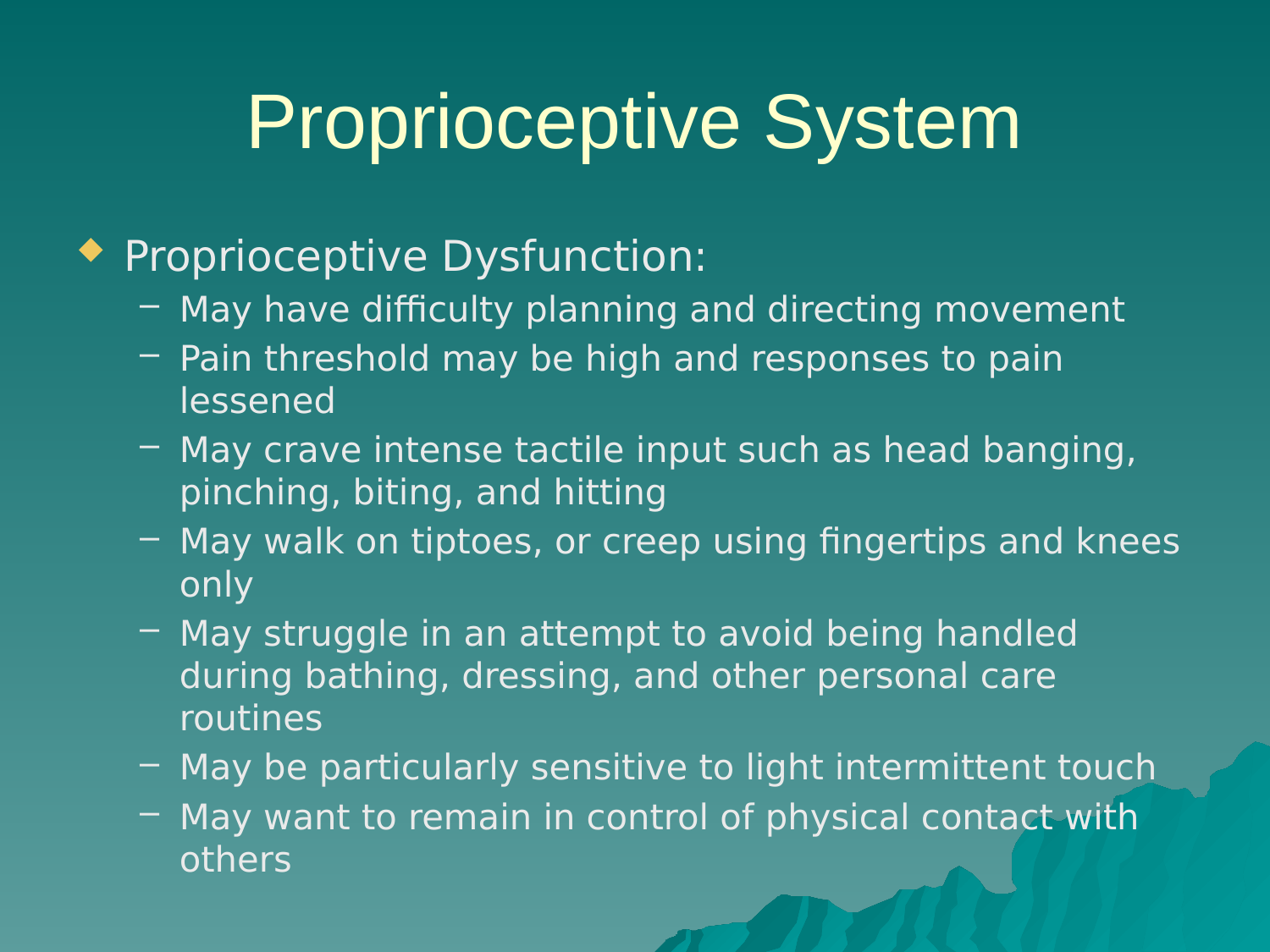

# Proprioceptive System
Proprioceptive Dysfunction:
May have difficulty planning and directing movement
Pain threshold may be high and responses to pain lessened
May crave intense tactile input such as head banging, pinching, biting, and hitting
May walk on tiptoes, or creep using fingertips and knees only
May struggle in an attempt to avoid being handled during bathing, dressing, and other personal care routines
May be particularly sensitive to light intermittent touch
May want to remain in control of physical contact with others